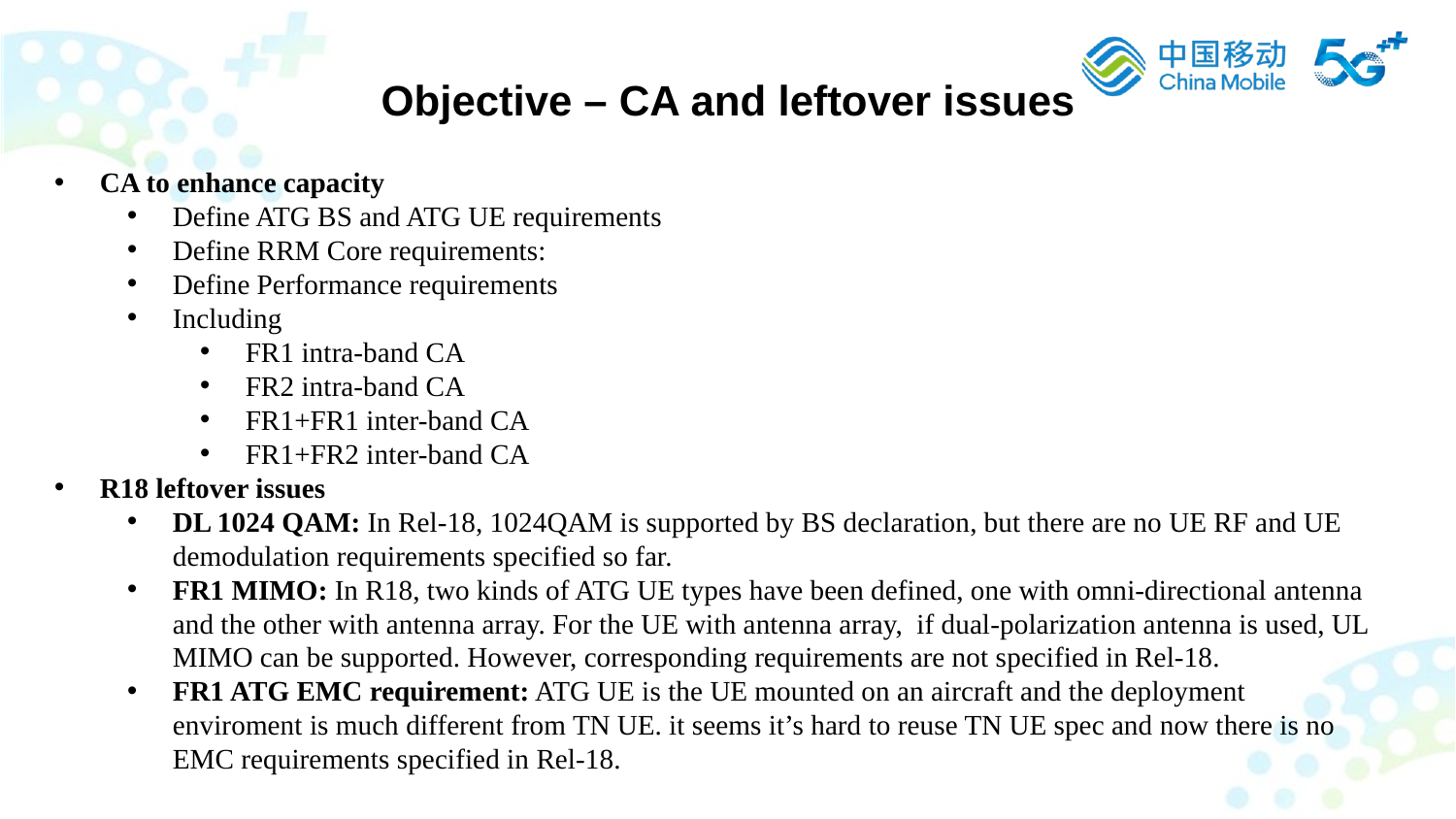

Objective – CA and leftover issues
CA to enhance capacity
Define ATG BS and ATG UE requirements
Define RRM Core requirements:
Define Performance requirements
Including
FR1 intra-band CA
FR2 intra-band CA
FR1+FR1 inter-band CA
FR1+FR2 inter-band CA
R18 leftover issues
DL 1024 QAM: In Rel-18, 1024QAM is supported by BS declaration, but there are no UE RF and UE demodulation requirements specified so far.
FR1 MIMO: In R18, two kinds of ATG UE types have been defined, one with omni-directional antenna and the other with antenna array. For the UE with antenna array,  if dual-polarization antenna is used, UL MIMO can be supported. However, corresponding requirements are not specified in Rel-18.
FR1 ATG EMC requirement: ATG UE is the UE mounted on an aircraft and the deployment enviroment is much different from TN UE. it seems it’s hard to reuse TN UE spec and now there is no EMC requirements specified in Rel-18.